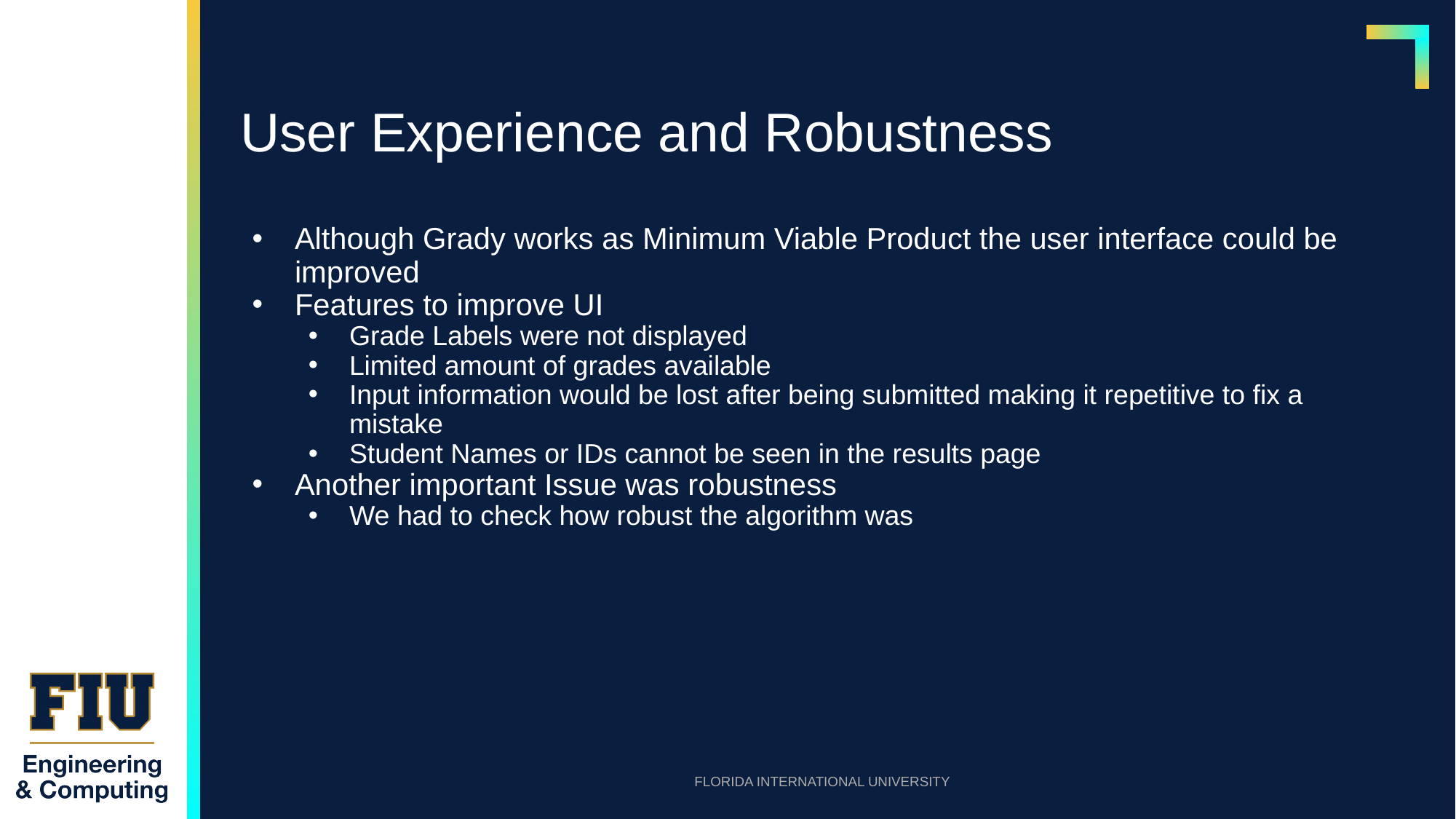

# User Experience and Robustness
Although Grady works as Minimum Viable Product the user interface could be improved
Features to improve UI
Grade Labels were not displayed
Limited amount of grades available
Input information would be lost after being submitted making it repetitive to fix a mistake
Student Names or IDs cannot be seen in the results page
Another important Issue was robustness
We had to check how robust the algorithm was